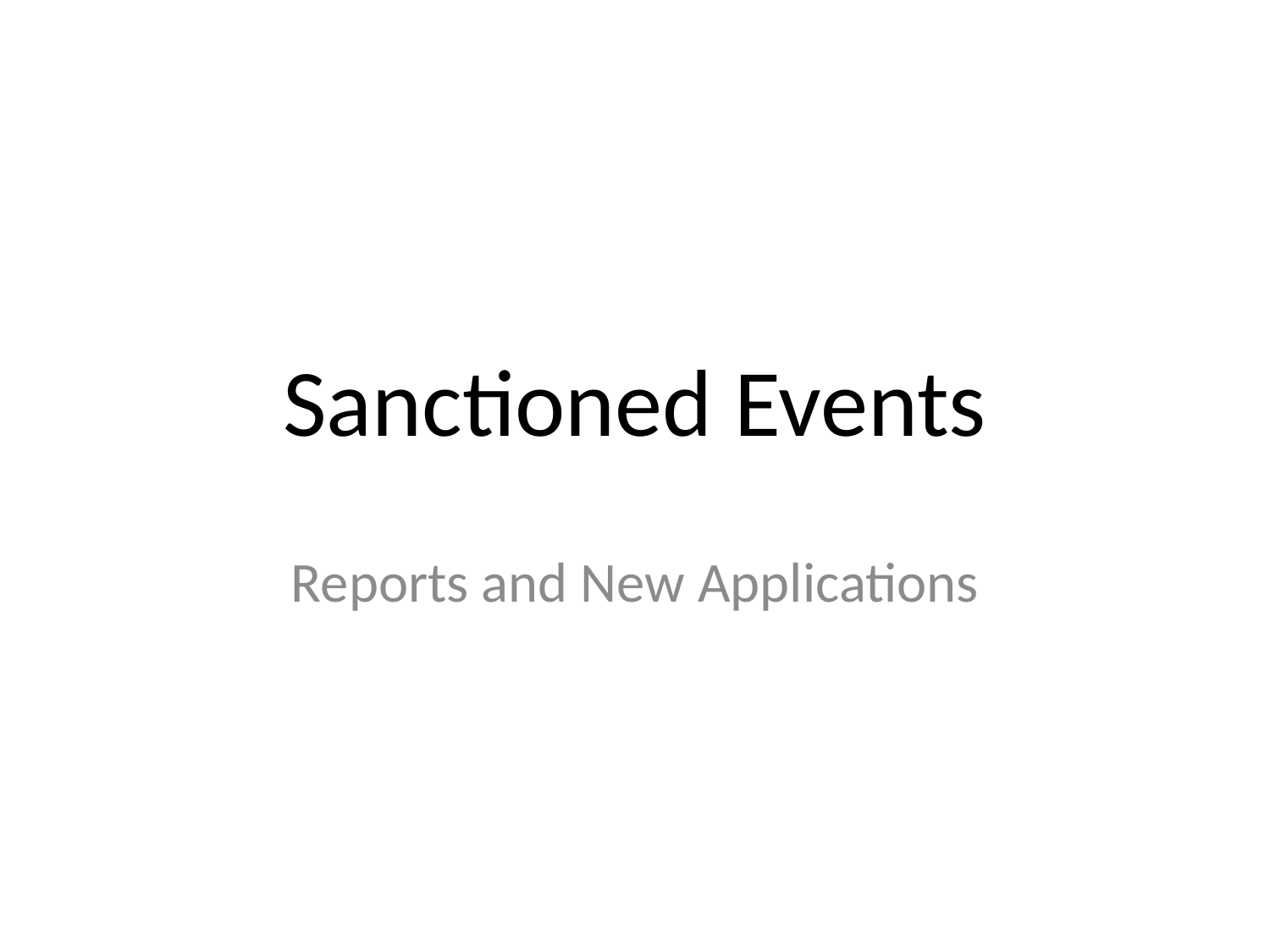

# Sanctioned Events
Reports and New Applications